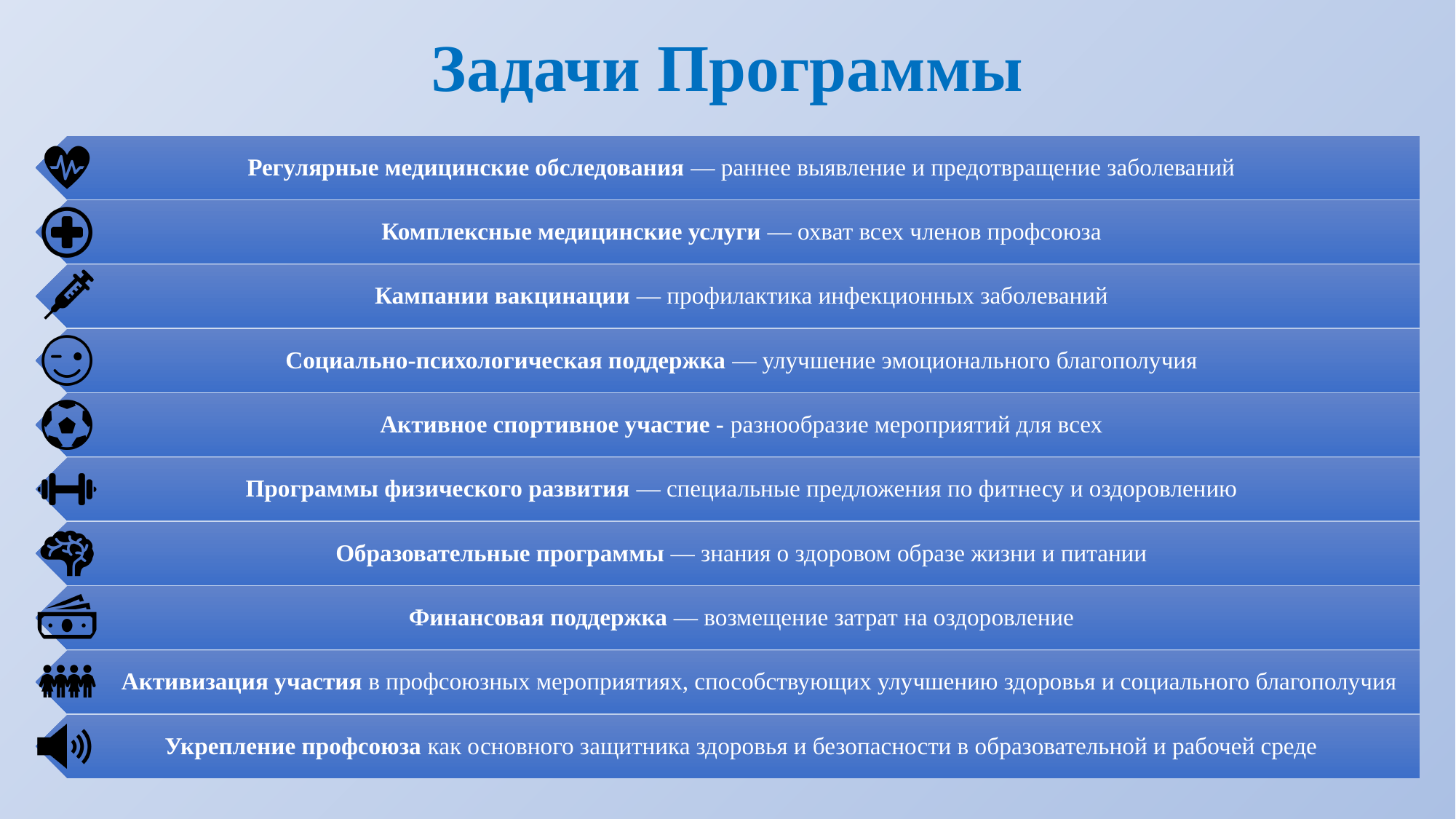

# Задачи Программы
Регулярные медицинские обследования — раннее выявление и предотвращение заболеваний
Комплексные медицинские услуги — охват всех членов профсоюза
Кампании вакцинации — профилактика инфекционных заболеваний
Социально-психологическая поддержка — улучшение эмоционального благополучия
Активное спортивное участие - разнообразие мероприятий для всех
Программы физического развития — специальные предложения по фитнесу и оздоровлению
Образовательные программы — знания о здоровом образе жизни и питании
Финансовая поддержка — возмещение затрат на оздоровление
      Активизация участия в профсоюзных мероприятиях, способствующих улучшению здоровья и социального благополучия
Укрепление профсоюза как основного защитника здоровья и безопасности в образовательной и рабочей среде